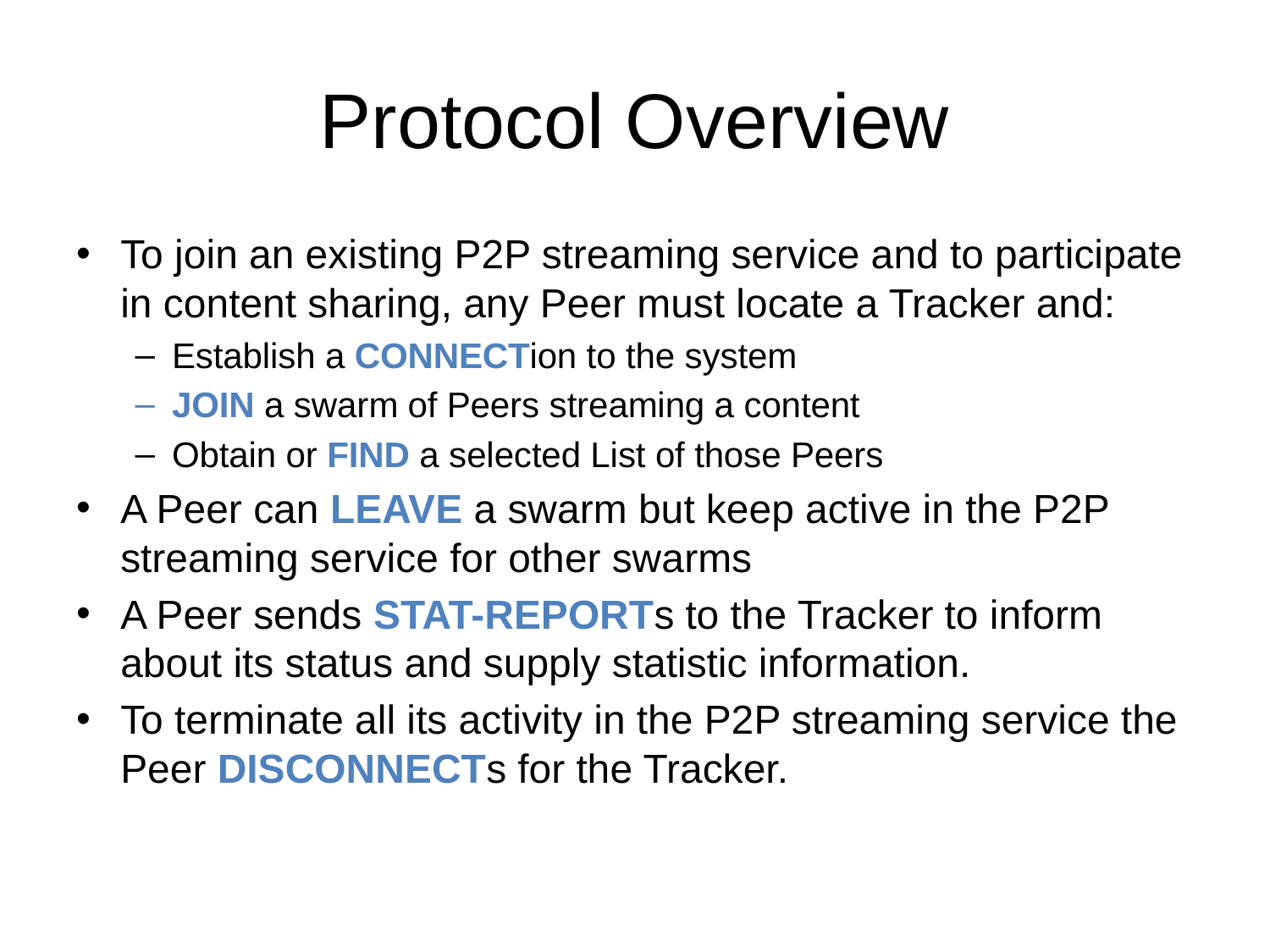

# Protocol Overview
To join an existing P2P streaming service and to participate in content sharing, any Peer must locate a Tracker and:
Establish a CONNECTion to the system
JOIN a swarm of Peers streaming a content
Obtain or FIND a selected List of those Peers
A Peer can LEAVE a swarm but keep active in the P2P streaming service for other swarms
A Peer sends STAT-REPORTs to the Tracker to inform about its status and supply statistic information.
To terminate all its activity in the P2P streaming service the Peer DISCONNECTs for the Tracker.